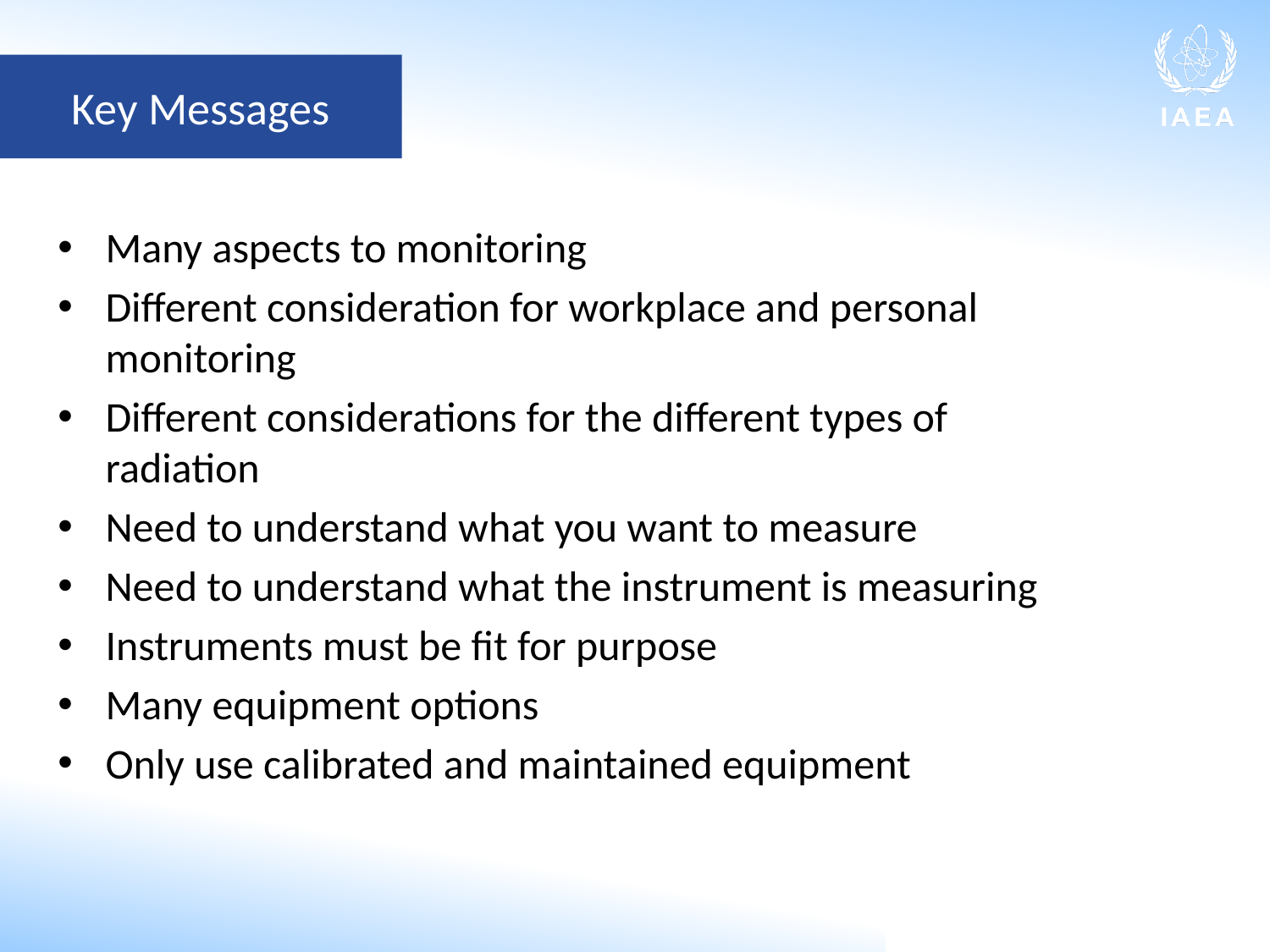

Key Messages
Many aspects to monitoring
Different consideration for workplace and personal monitoring
Different considerations for the different types of radiation
Need to understand what you want to measure
Need to understand what the instrument is measuring
Instruments must be fit for purpose
Many equipment options
Only use calibrated and maintained equipment